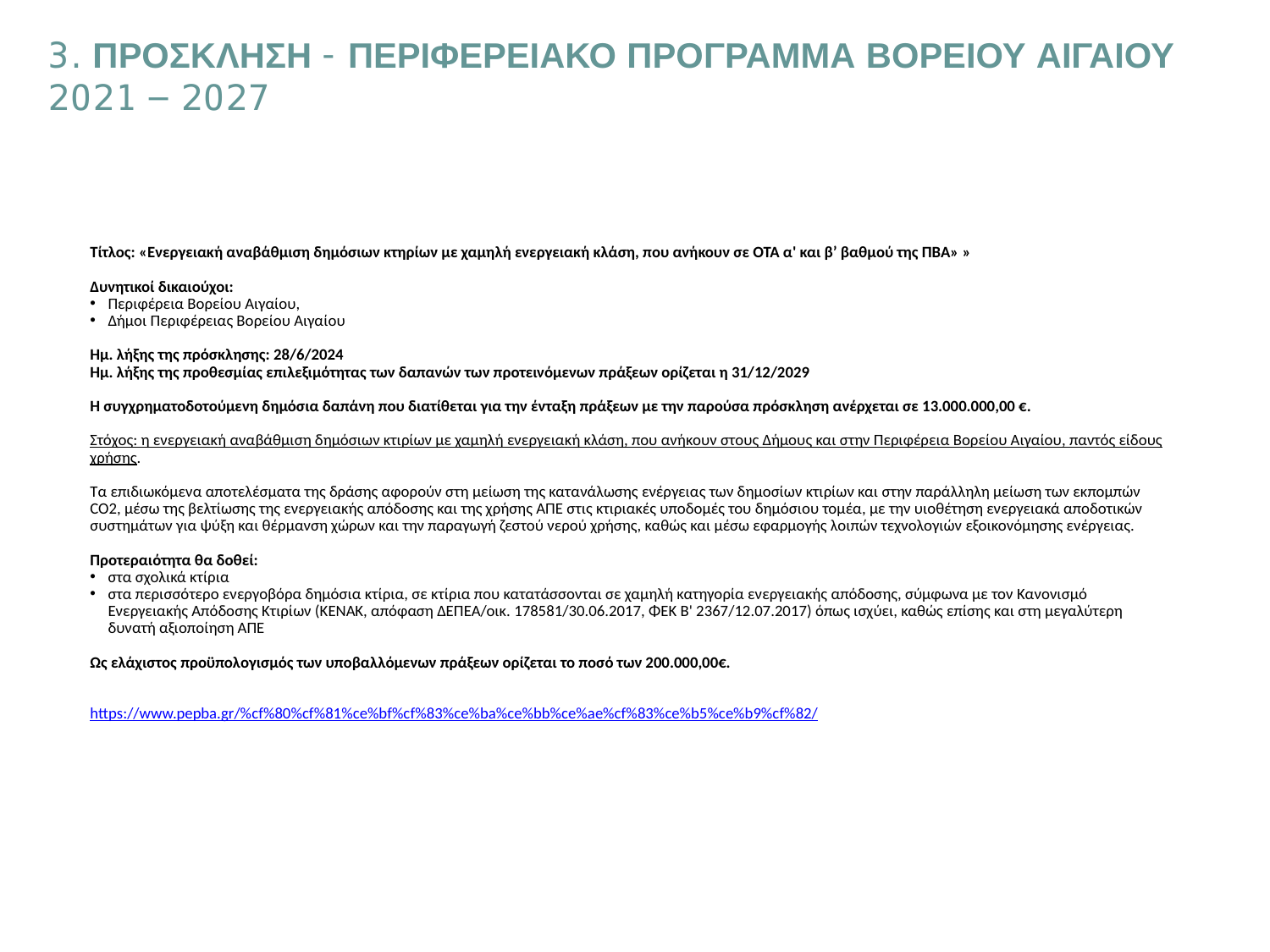

3. ΠΡΟΣΚΛΗΣΗ - ΠΕΡΙΦΕΡΕΙΑΚΟ ΠΡΟΓΡΑΜΜΑ ΒΟΡΕΙΟΥ ΑΙΓΑΙΟΥ 2021 – 2027
Τίτλος: «Ενεργειακή αναβάθμιση δημόσιων κτηρίων με χαμηλή ενεργειακή κλάση, που ανήκουν σε ΟΤΑ α' και β’ βαθμού της ΠΒΑ» »

Δυνητικοί δικαιούχοι:
Περιφέρεια Βορείου Αιγαίου,
Δήμοι Περιφέρειας Βορείου Αιγαίου

Ημ. λήξης της πρόσκλησης: 28/6/2024
Ημ. λήξης της προθεσμίας επιλεξιμότητας των δαπανών των προτεινόμενων πράξεων ορίζεται η 31/12/2029

Η συγχρηματοδοτούμενη δημόσια δαπάνη που διατίθεται για την ένταξη πράξεων με την παρούσα πρόσκληση ανέρχεται σε 13.000.000,00 €.

Στόχος: η ενεργειακή αναβάθμιση δημόσιων κτιρίων με χαμηλή ενεργειακή κλάση, που ανήκουν στους Δήμους και στην Περιφέρεια Βορείου Αιγαίου, παντός είδους χρήσης.

Τα επιδιωκόμενα αποτελέσματα της δράσης αφορούν στη μείωση της κατανάλωσης ενέργειας των δημοσίων κτιρίων και στην παράλληλη μείωση των εκπομπών CO2, μέσω της βελτίωσης της ενεργειακής απόδοσης και της χρήσης ΑΠΕ στις κτιριακές υποδομές του δημόσιου τομέα, με την υιοθέτηση ενεργειακά αποδοτικών συστημάτων για ψύξη και θέρμανση χώρων και την παραγωγή ζεστού νερού χρήσης, καθώς και μέσω εφαρμογής λοιπών τεχνολογιών εξοικονόμησης ενέργειας.

Προτεραιότητα θα δοθεί:
στα σχολικά κτίρια
στα περισσότερο ενεργοβόρα δημόσια κτίρια, σε κτίρια που κατατάσσονται σε χαμηλή κατηγορία ενεργειακής απόδοσης, σύμφωνα με τον Κανονισμό Ενεργειακής Απόδοσης Κτιρίων (ΚΕΝΑΚ, απόφαση ΔΕΠΕΑ/οικ. 178581/30.06.2017, ΦΕΚ Β' 2367/12.07.2017) όπως ισχύει, καθώς επίσης και στη μεγαλύτερη δυνατή αξιοποίηση ΑΠΕ

Ως ελάχιστος προϋπολογισμός των υποβαλλόμενων πράξεων ορίζεται το ποσό των 200.000,00€.

https://www.pepba.gr/%cf%80%cf%81%ce%bf%cf%83%ce%ba%ce%bb%ce%ae%cf%83%ce%b5%ce%b9%cf%82/